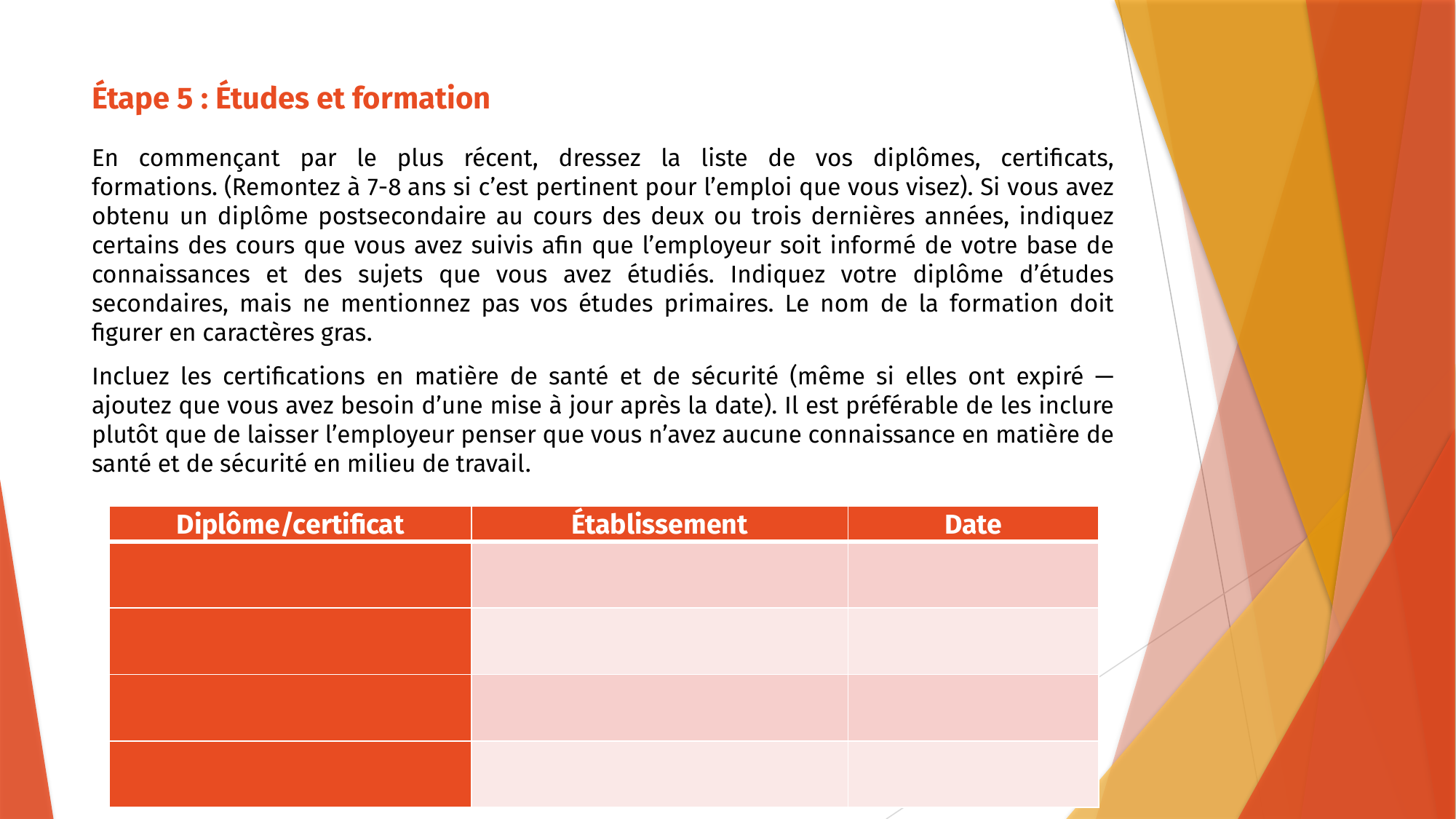

# Étape 5 : Études et formation
En commençant par le plus récent, dressez la liste de vos diplômes, certificats, formations. (Remontez à 7-8 ans si c’est pertinent pour l’emploi que vous visez). Si vous avez obtenu un diplôme postsecondaire au cours des deux ou trois dernières années, indiquez certains des cours que vous avez suivis afin que l’employeur soit informé de votre base de connaissances et des sujets que vous avez étudiés. Indiquez votre diplôme d’études secondaires, mais ne mentionnez pas vos études primaires. Le nom de la formation doit figurer en caractères gras.
Incluez les certifications en matière de santé et de sécurité (même si elles ont expiré — ajoutez que vous avez besoin d’une mise à jour après la date). Il est préférable de les inclure plutôt que de laisser l’employeur penser que vous n’avez aucune connaissance en matière de santé et de sécurité en milieu de travail.
| Diplôme/certificat | Établissement | Date |
| --- | --- | --- |
|  |  |  |
|  |  |  |
|  |  |  |
|  |  |  |